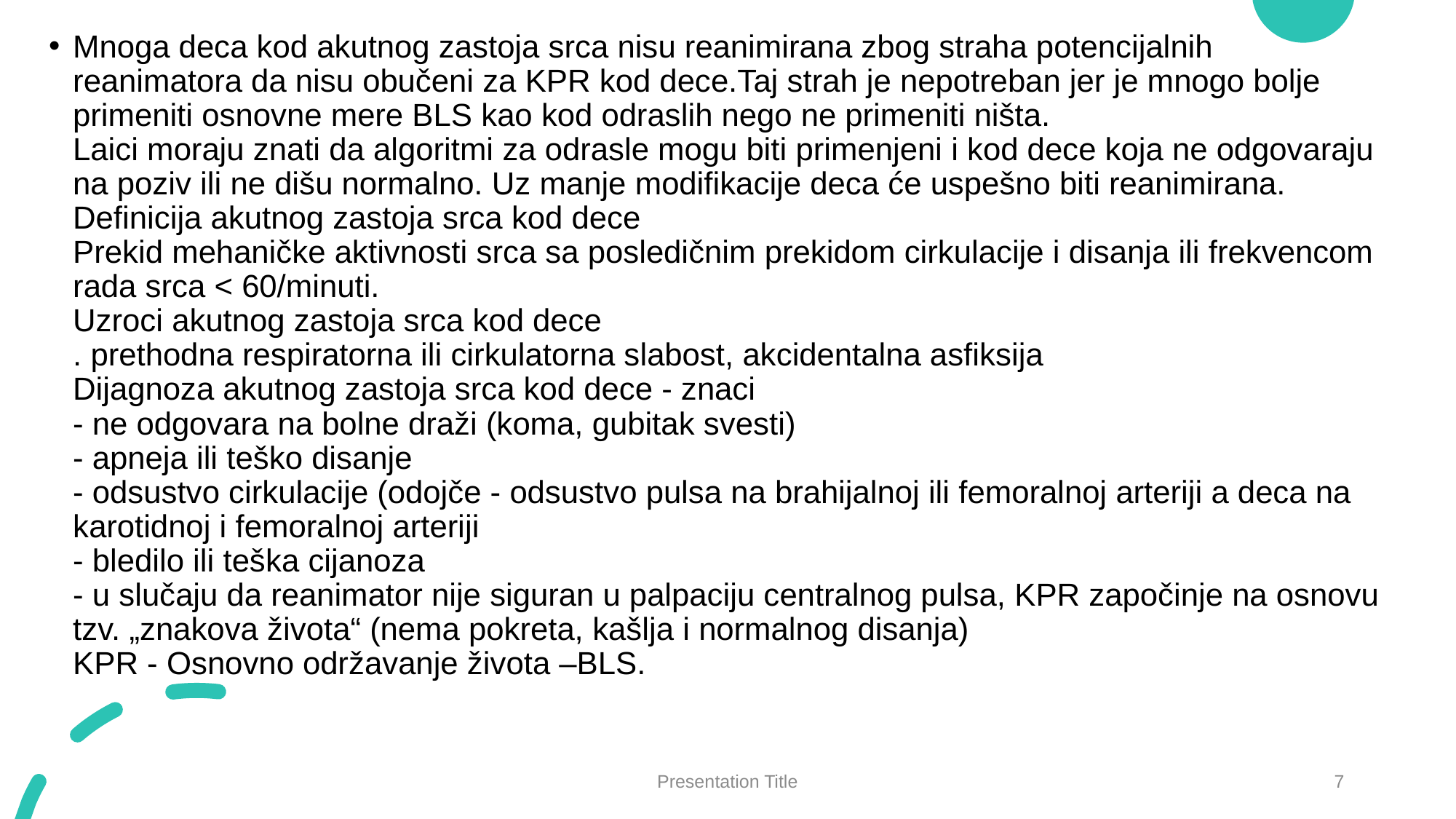

Mnoga deca kod akutnog zastoja srca nisu reanimirana zbog straha potencijalnih reanimatora da nisu obučeni za KPR kod dece.Taj strah je nepotreban jer je mnogo bolje primeniti osnovne mere BLS kao kod odraslih nego ne primeniti ništa.
Laici moraju znati da algoritmi za odrasle mogu biti primenjeni i kod dece koja ne odgovaraju na poziv ili ne dišu normalno. Uz manje modifikacije deca će uspešno biti reanimirana.
Definicija akutnog zastoja srca kod dece
Prekid mehaničke aktivnosti srca sa posledičnim prekidom cirkulacije i disanja ili frekvencom rada srca < 60/minuti.
Uzroci akutnog zastoja srca kod dece
. prethodna respiratorna ili cirkulatorna slabost, akcidentalna asfiksija
Dijagnoza akutnog zastoja srca kod dece - znaci
- ne odgovara na bolne draži (koma, gubitak svesti)
- apneja ili teško disanje
- odsustvo cirkulacije (odojče - odsustvo pulsa na brahijalnoj ili femoralnoj arteriji a deca na karotidnoj i femoralnoj arteriji
- bledilo ili teška cijanoza
- u slučaju da reanimator nije siguran u palpaciju centralnog pulsa, KPR započinje na osnovu tzv. „znakova života“ (nema pokreta, kašlja i normalnog disanja)
KPR - Osnovno održavanje života –BLS.
Presentation Title
7